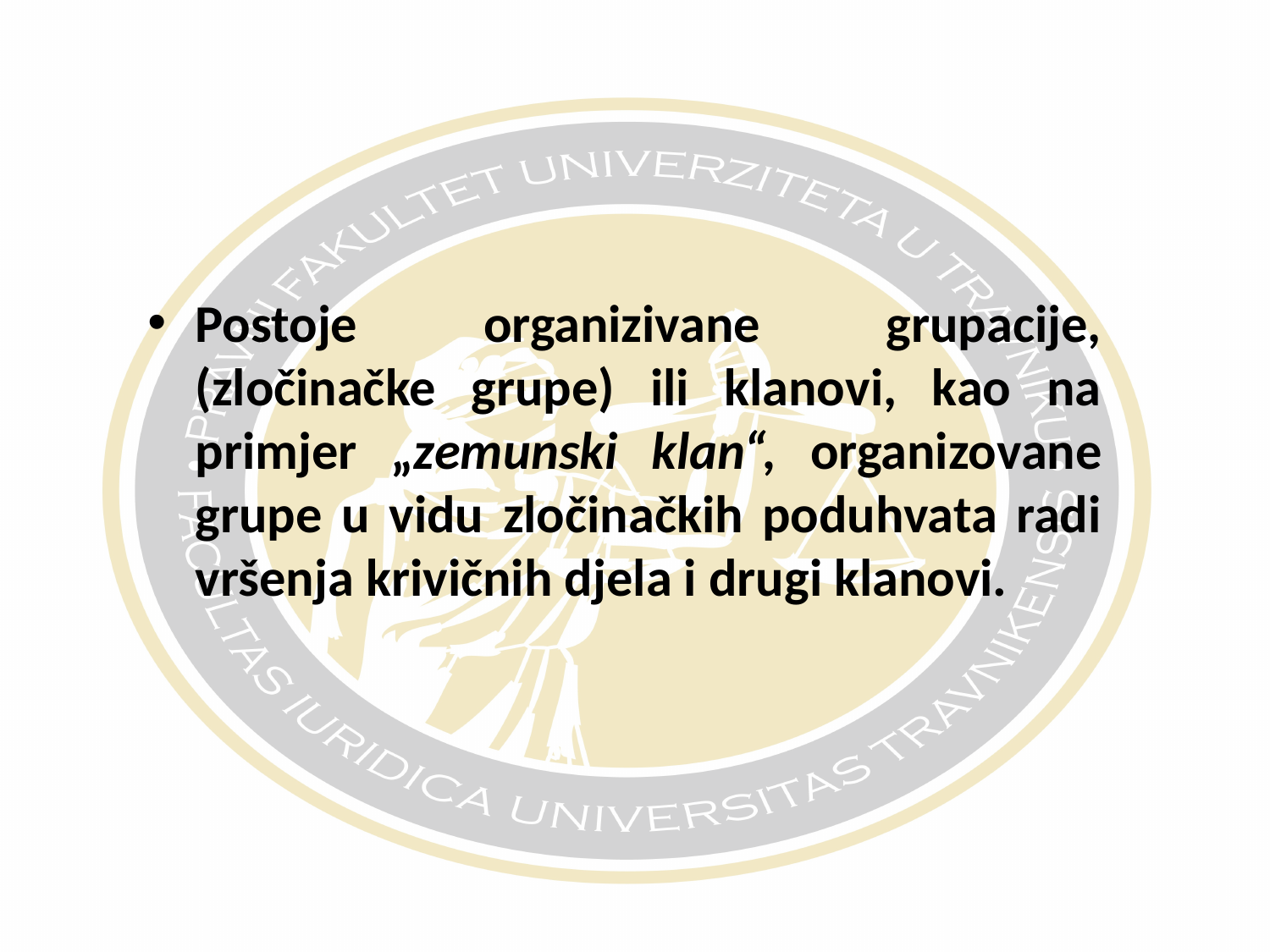

#

Postoje organizivane grupacije, (zločinačke grupe) ili klanovi, kao na primjer „zemunski klan“, organizovane grupe u vidu zločinačkih poduhvata radi vršenja krivičnih djela i drugi klanovi.